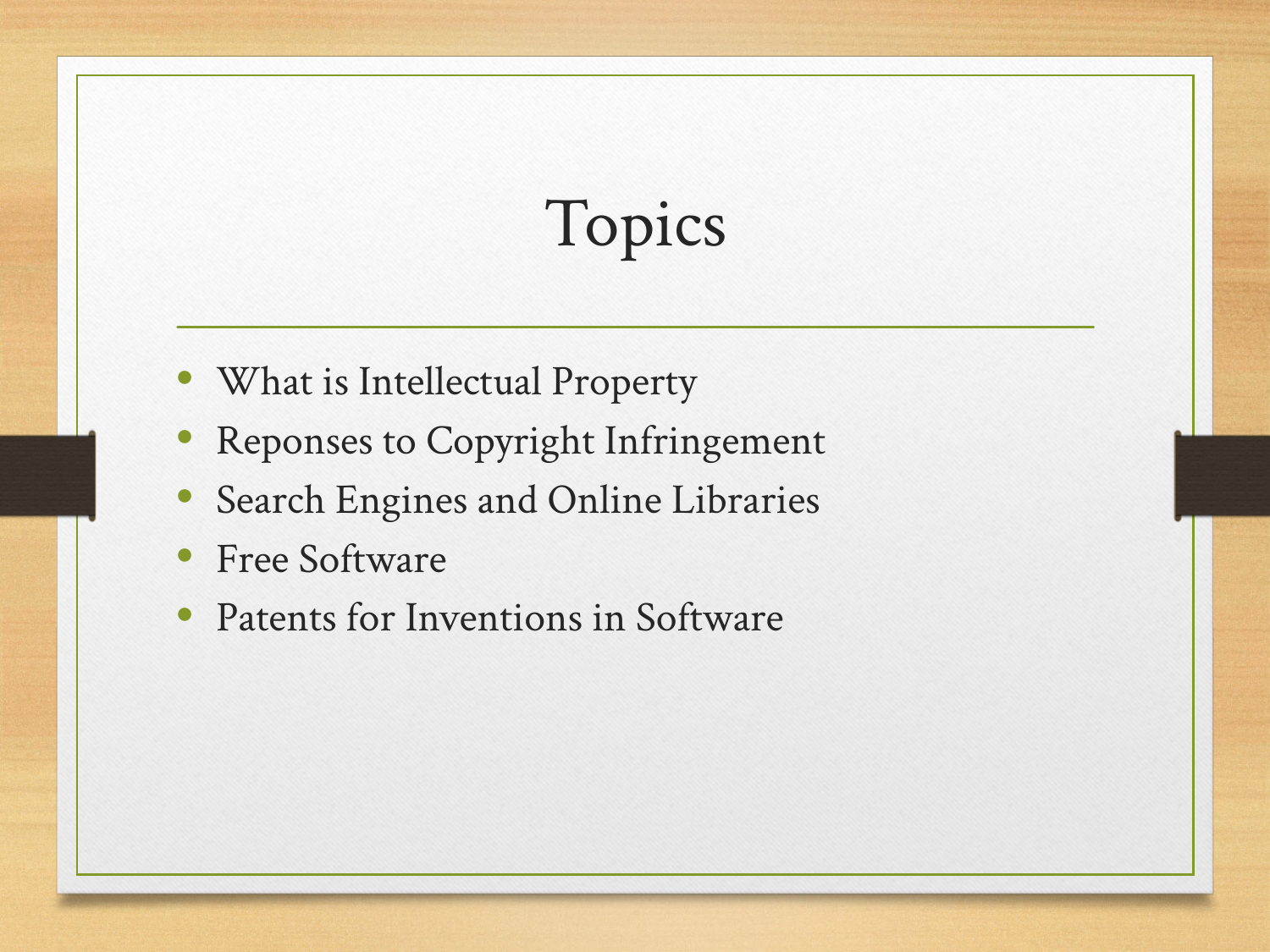

# Topics
What is Intellectual Property
Reponses to Copyright Infringement
Search Engines and Online Libraries
Free Software
Patents for Inventions in Software